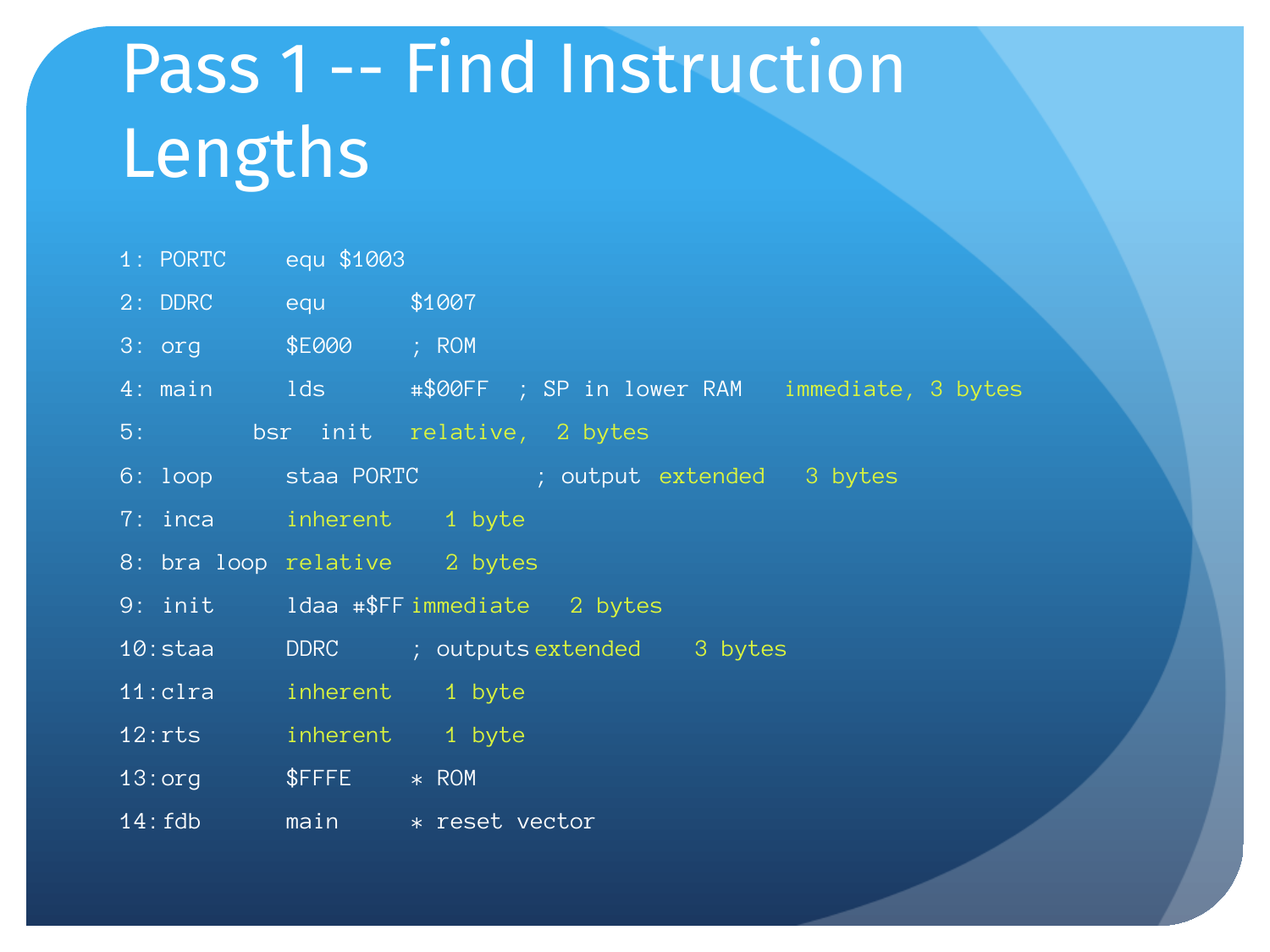

# Pass 1 -- Find Instruction Lengths
1: PORTC	equ $1003
2: DDRC 	equ	$1007
3: 	org	$E000	; ROM
4: main	lds	#$00FF  ; SP in lower RAM	immediate, 3 bytes
5:        bsr  init				relative,  2 bytes
6: loop  	staa PORTC	; output		extended   3 bytes
7:		inca				inherent    1 byte
8:		bra loop				relative    2 bytes
9:	init	ldaa #$FF				immediate   2 bytes
10:	staa	DDRC	; outputs		extended    3 bytes
11:	clra				inherent    1 byte
12:	rts				inherent    1 byte
13:	org	$FFFE	* ROM
14:	fdb	main	* reset vector